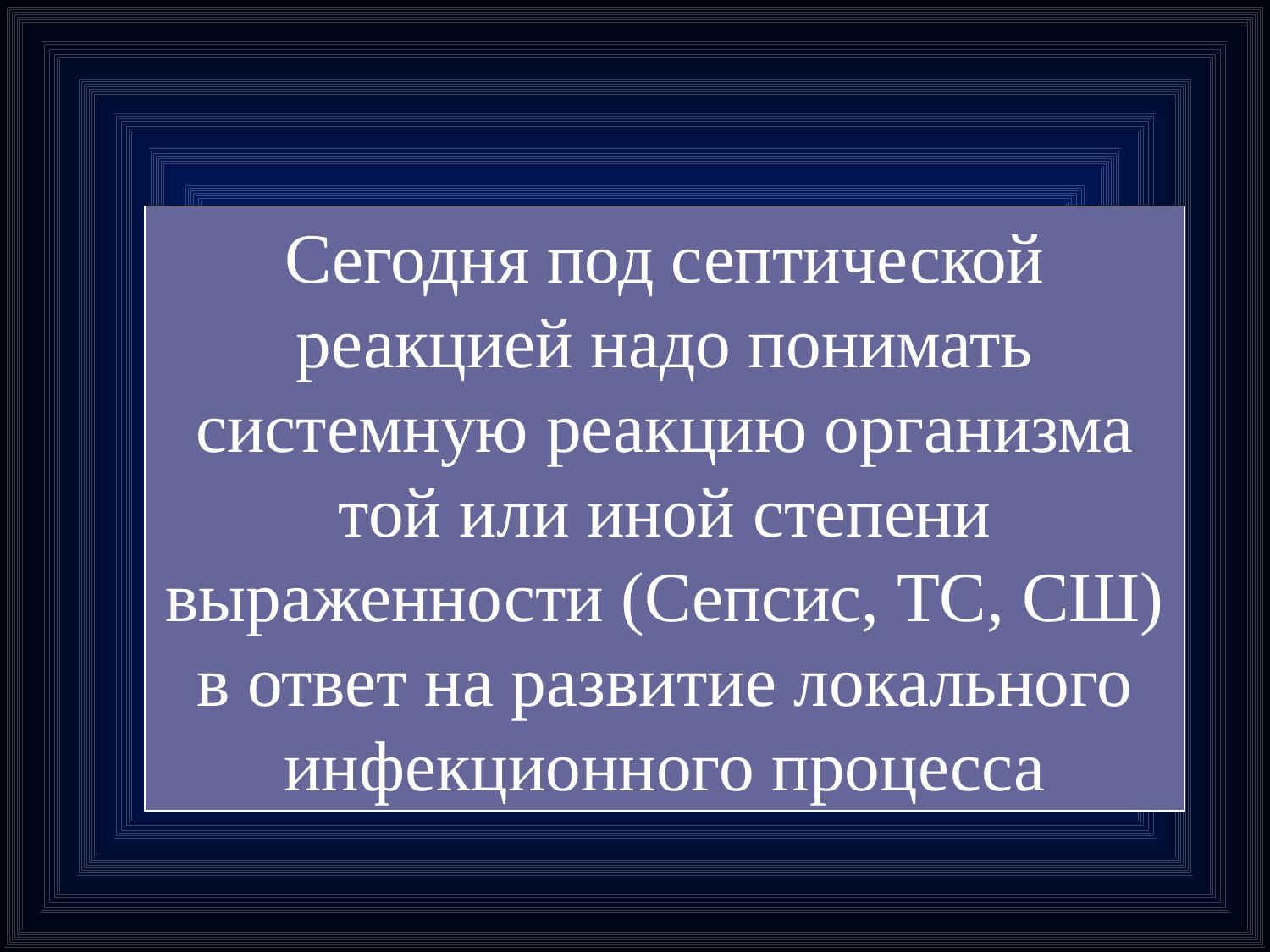

Сегодня под септической реакцией надо понимать системную реакцию организма той или иной степени выраженности (Сепсис, ТС, СШ) в ответ на развитие локального инфекционного процесса